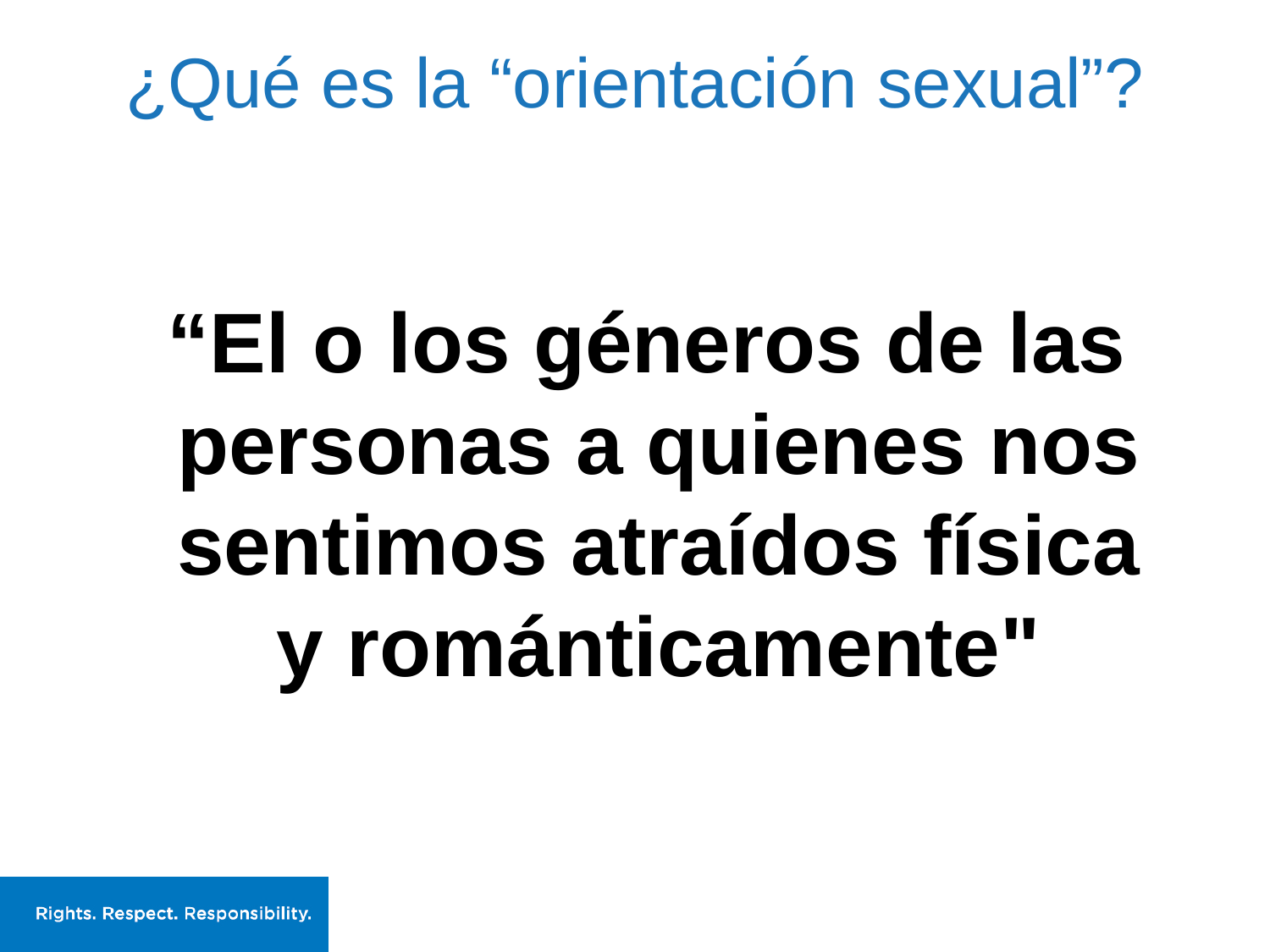

# ¿Qué es la “orientación sexual”?

 “El o los géneros de las personas a quienes nos sentimos atraídos física y románticamente"